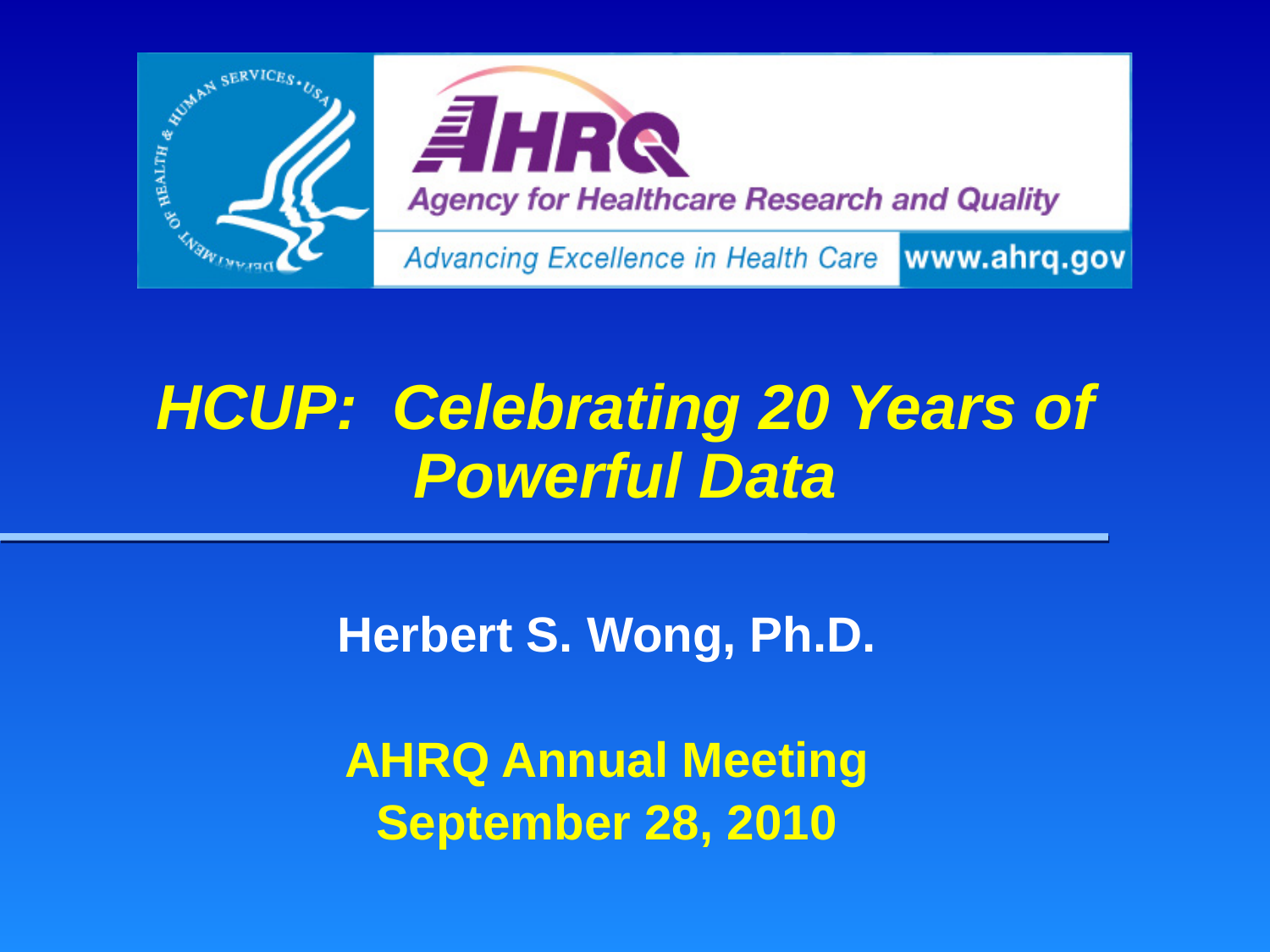

# HCUP:  Celebrating 20 Years of Powerful Data
Herbert S. Wong, Ph.D.

AHRQ Annual Meeting
September 28, 2010